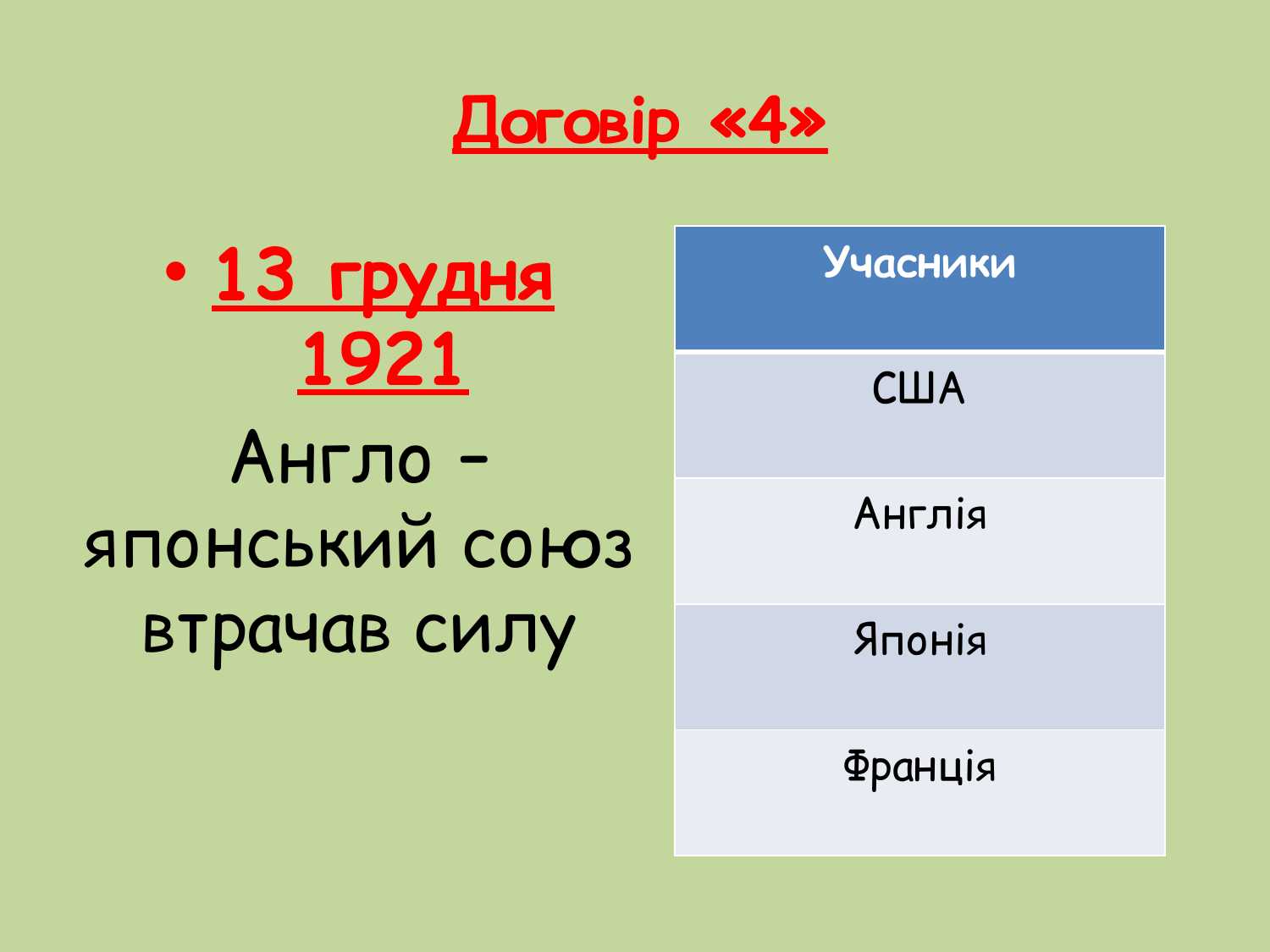

# Договір «4»
13 грудня 1921
Англо – японський союз втрачав силу
| Учасники |
| --- |
| США |
| Англія |
| Японія |
| Франція |